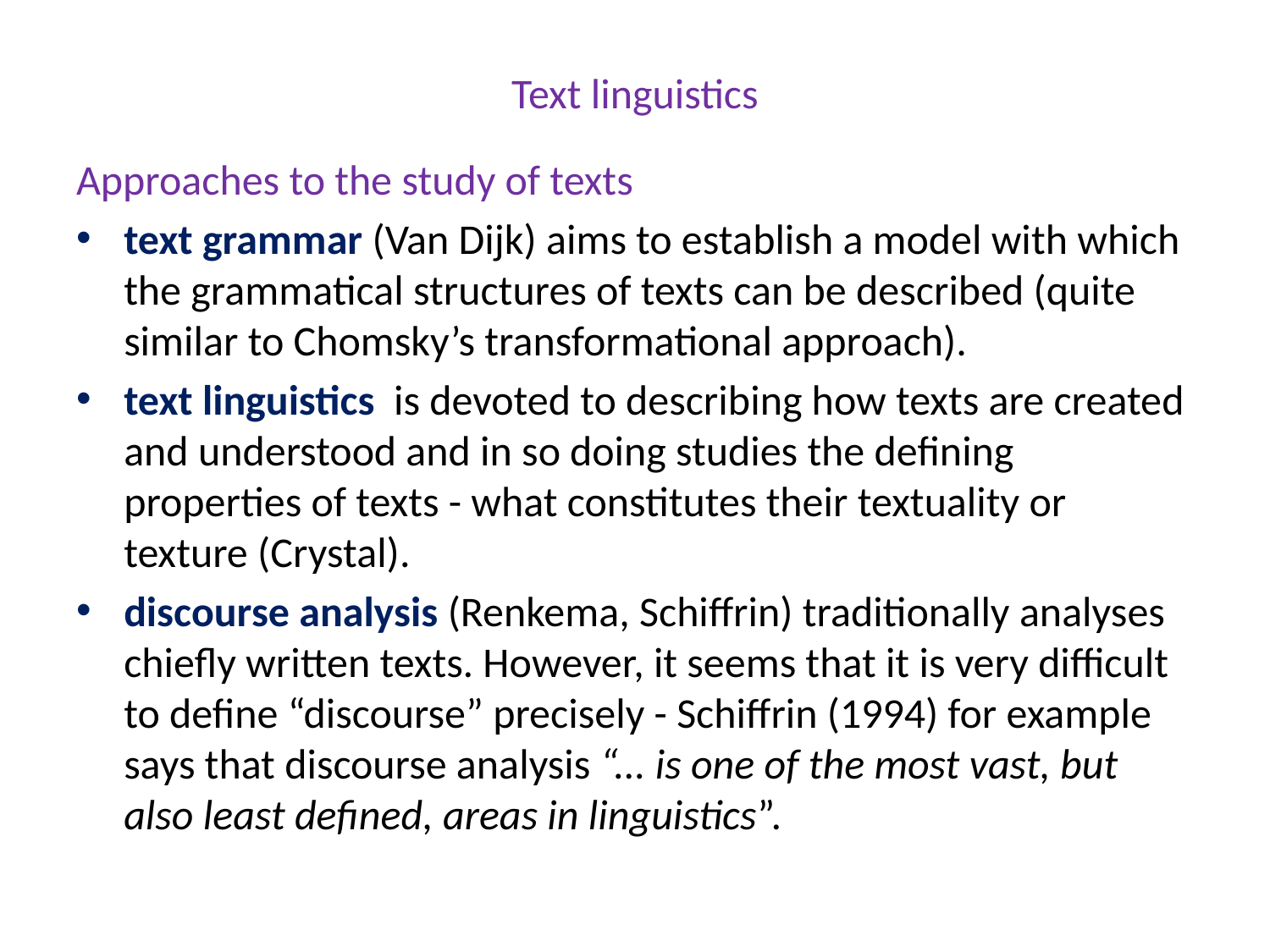

# Text linguistics
Approaches to the study of texts
text grammar (Van Dijk) aims to establish a model with which the grammatical structures of texts can be described (quite similar to Chomsky’s transformational approach).
text linguistics  is devoted to describing how texts are created and understood and in so doing studies the defining properties of texts - what constitutes their textuality or texture (Crystal).
discourse analysis (Renkema, Schiffrin) traditionally analyses chiefly written texts. However, it seems that it is very difficult to define “discourse” precisely - Schiffrin (1994) for example says that discourse analysis “... is one of the most vast, but also least defined, areas in linguistics”.